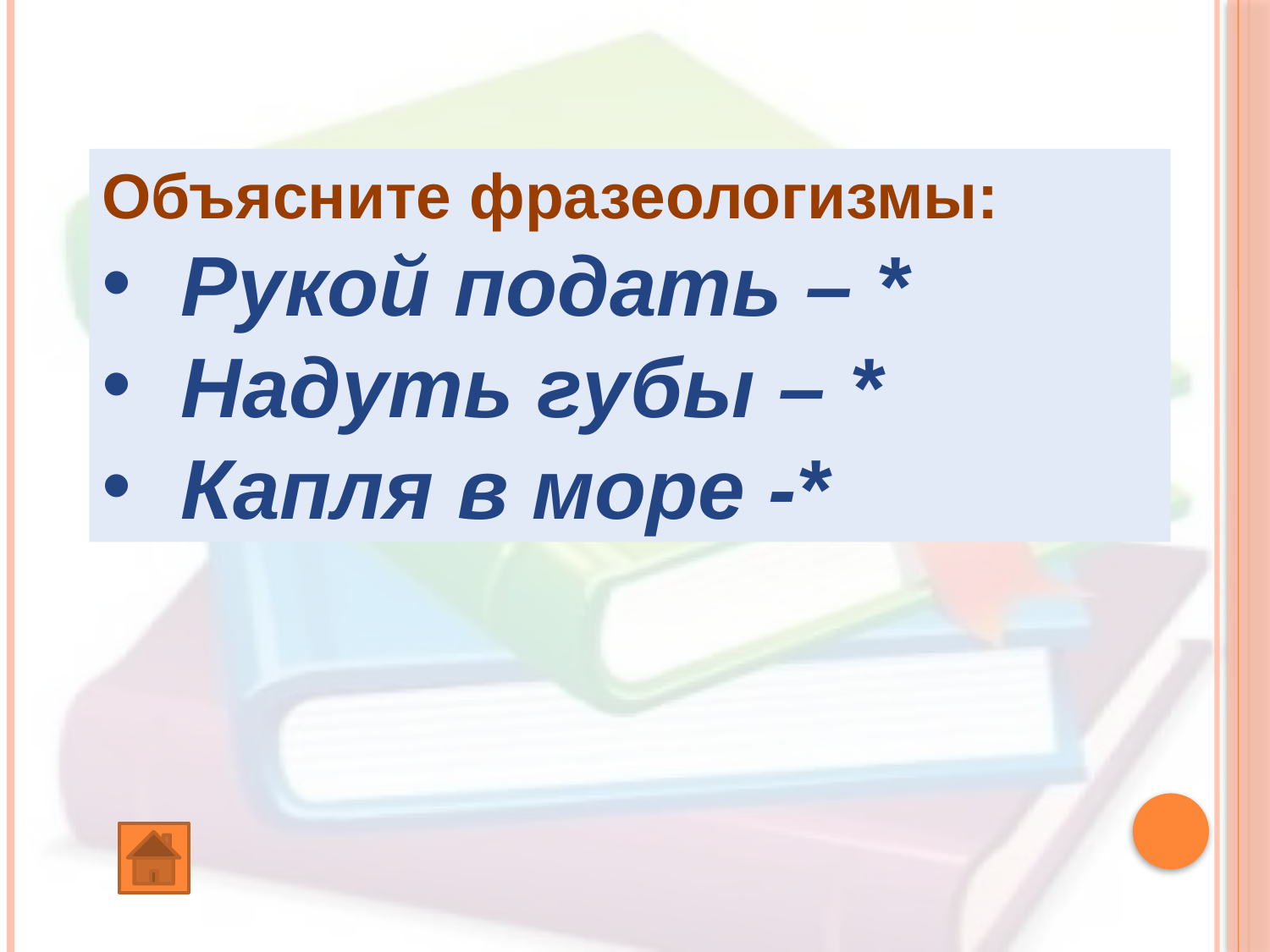

Объясните фразеологизмы:
Рукой подать – *
Надуть губы – *
Капля в море -*